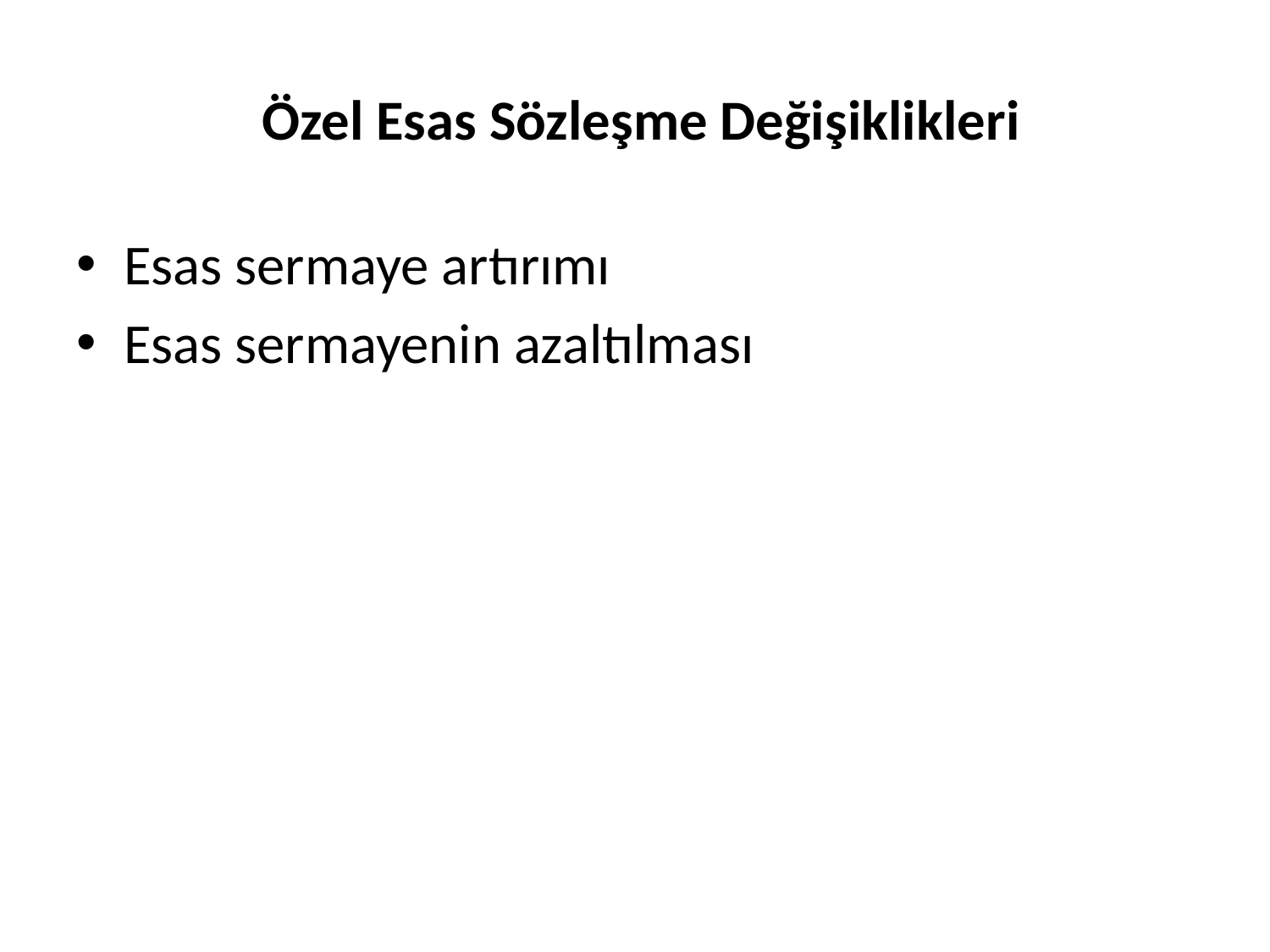

# Özel Esas Sözleşme Değişiklikleri
Esas sermaye artırımı
Esas sermayenin azaltılması